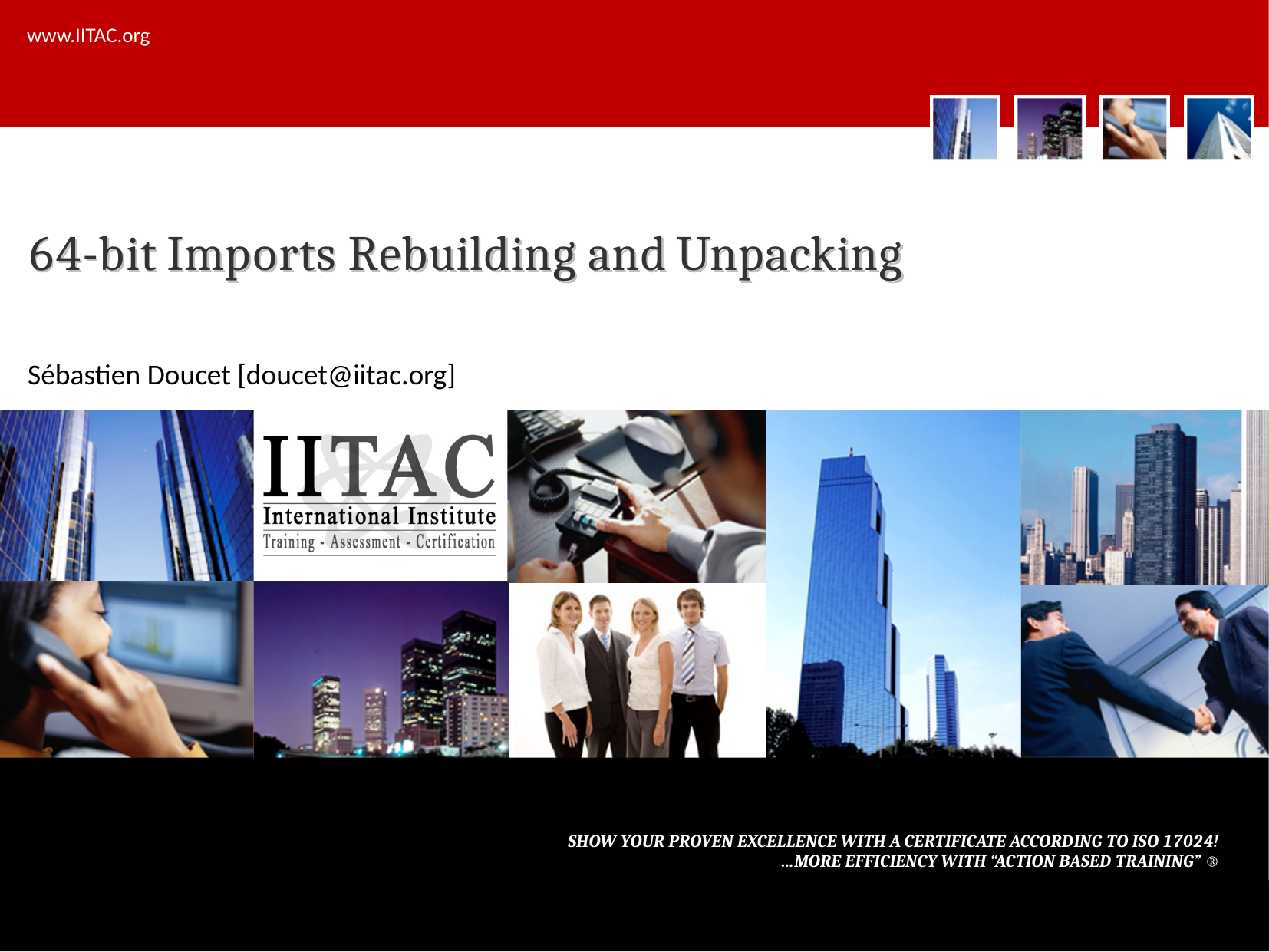

www.IITAC.org
# 64-bit Imports Rebuilding and Unpacking
Sébastien Doucet [doucet@iitac.org]